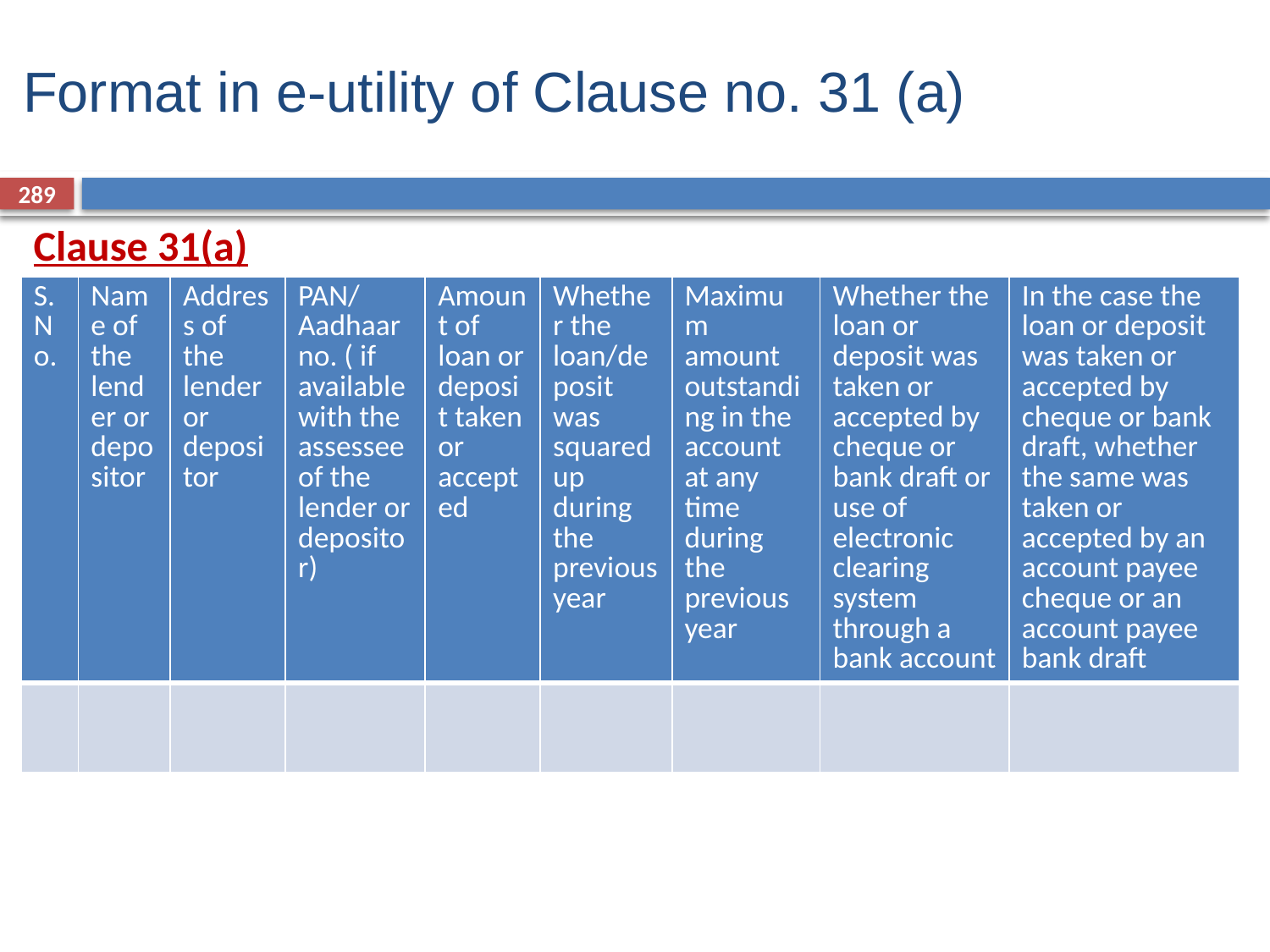

# Format in e-utility of Clause no. 31 (a)
289
Clause 31(a)
| S. No. | Name of the lender or depositor | Address of the lender or depositor | PAN/Aadhaar no. ( if available with the assessee of the lender or depositor) | Amount of loan or deposit taken or accepted | Whether the loan/deposit was squared up during the previous year | Maximum amount outstanding in the account at any time during the previous year | Whether the loan or deposit was taken or accepted by cheque or bank draft or use of electronic clearing system through a bank account | In the case the loan or deposit was taken or accepted by cheque or bank draft, whether the same was taken or accepted by an account payee cheque or an account payee bank draft |
| --- | --- | --- | --- | --- | --- | --- | --- | --- |
|  |  |  |  |  |  |  |  |  |